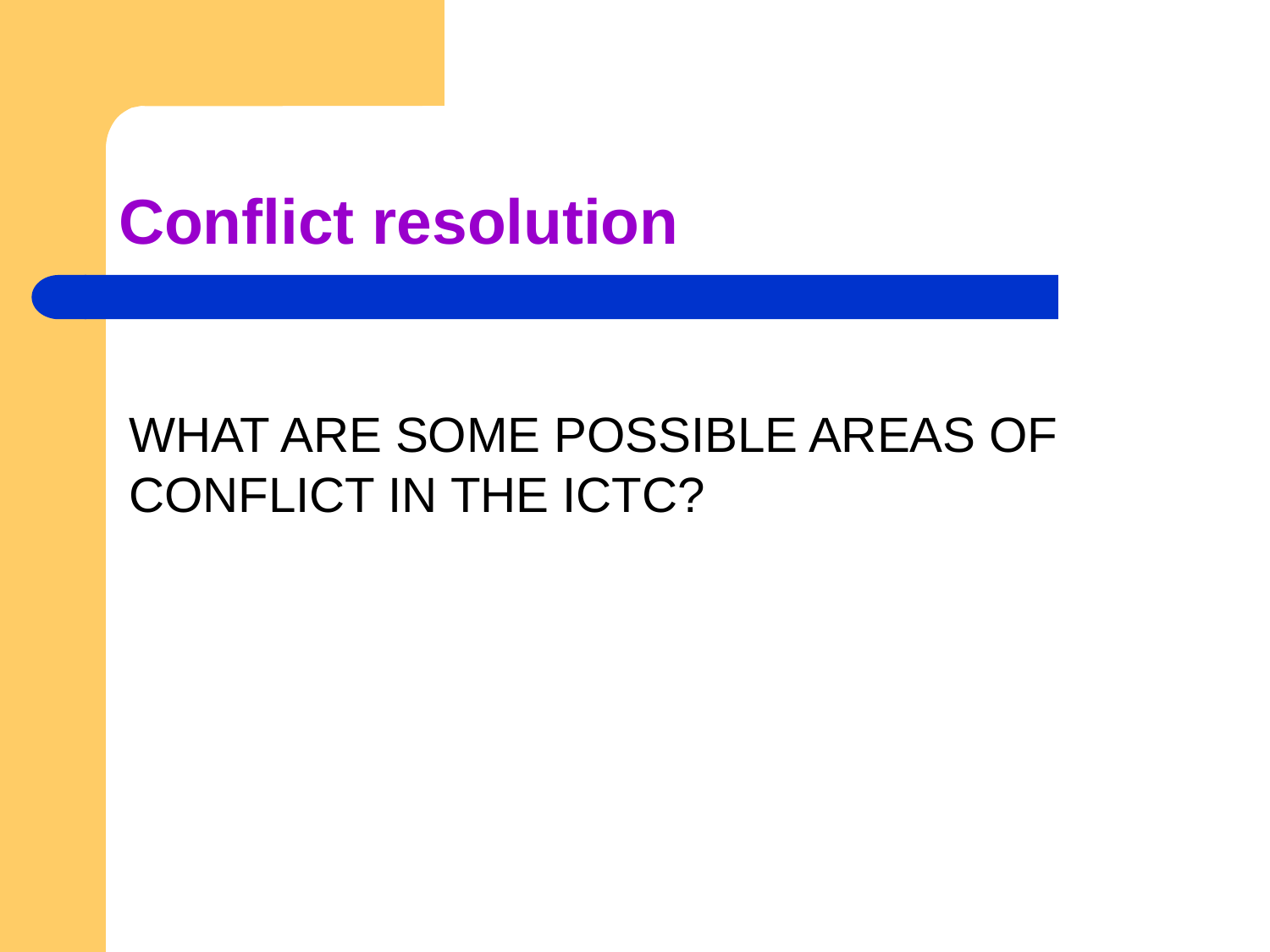

# Conflict resolution

WHAT ARE SOME POSSIBLE AREAS OF CONFLICT IN THE ICTC?